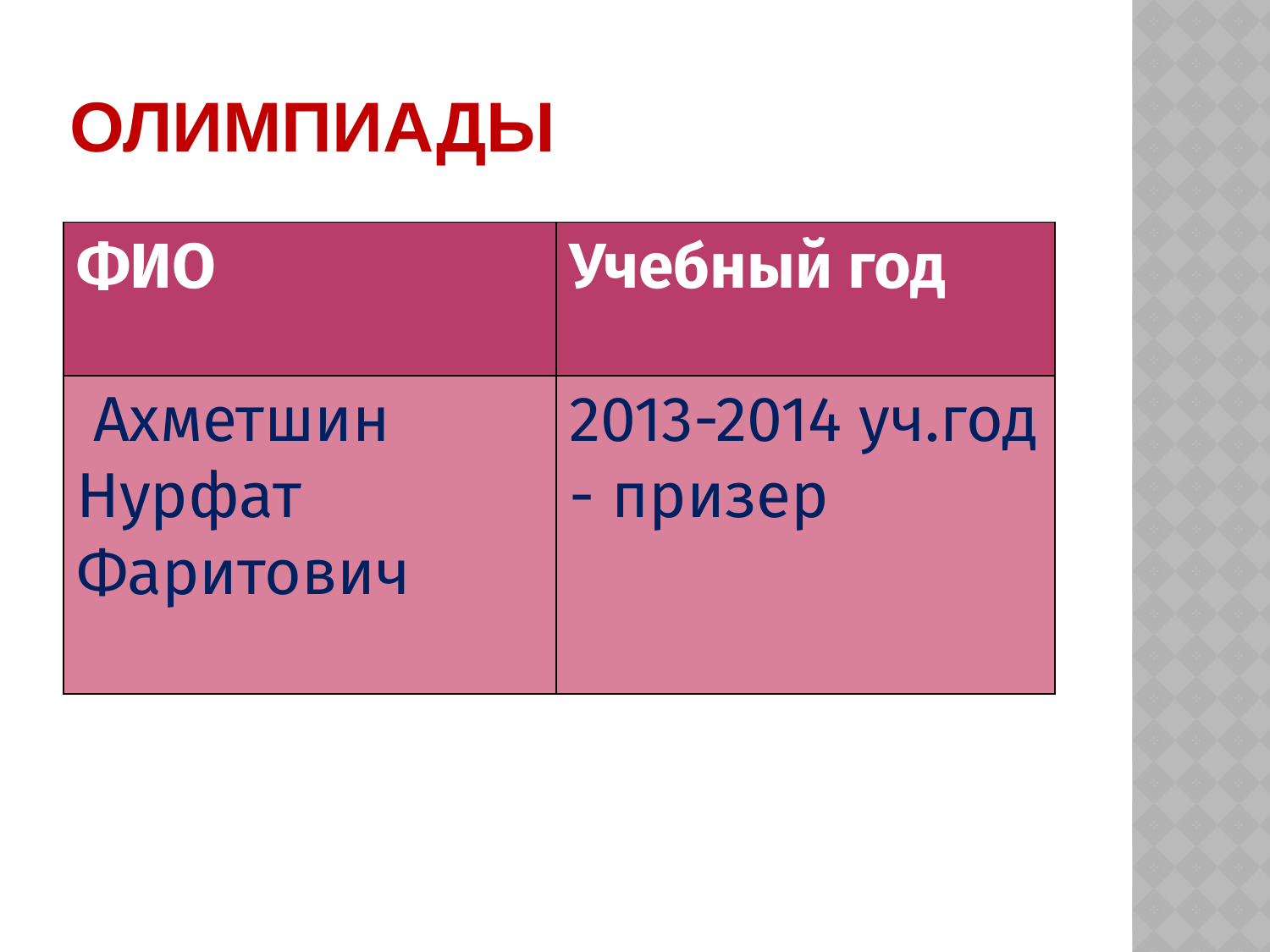

# Олимпиады
| ФИО | Учебный год |
| --- | --- |
| Ахметшин Нурфат Фаритович | 2013-2014 уч.год - призер |